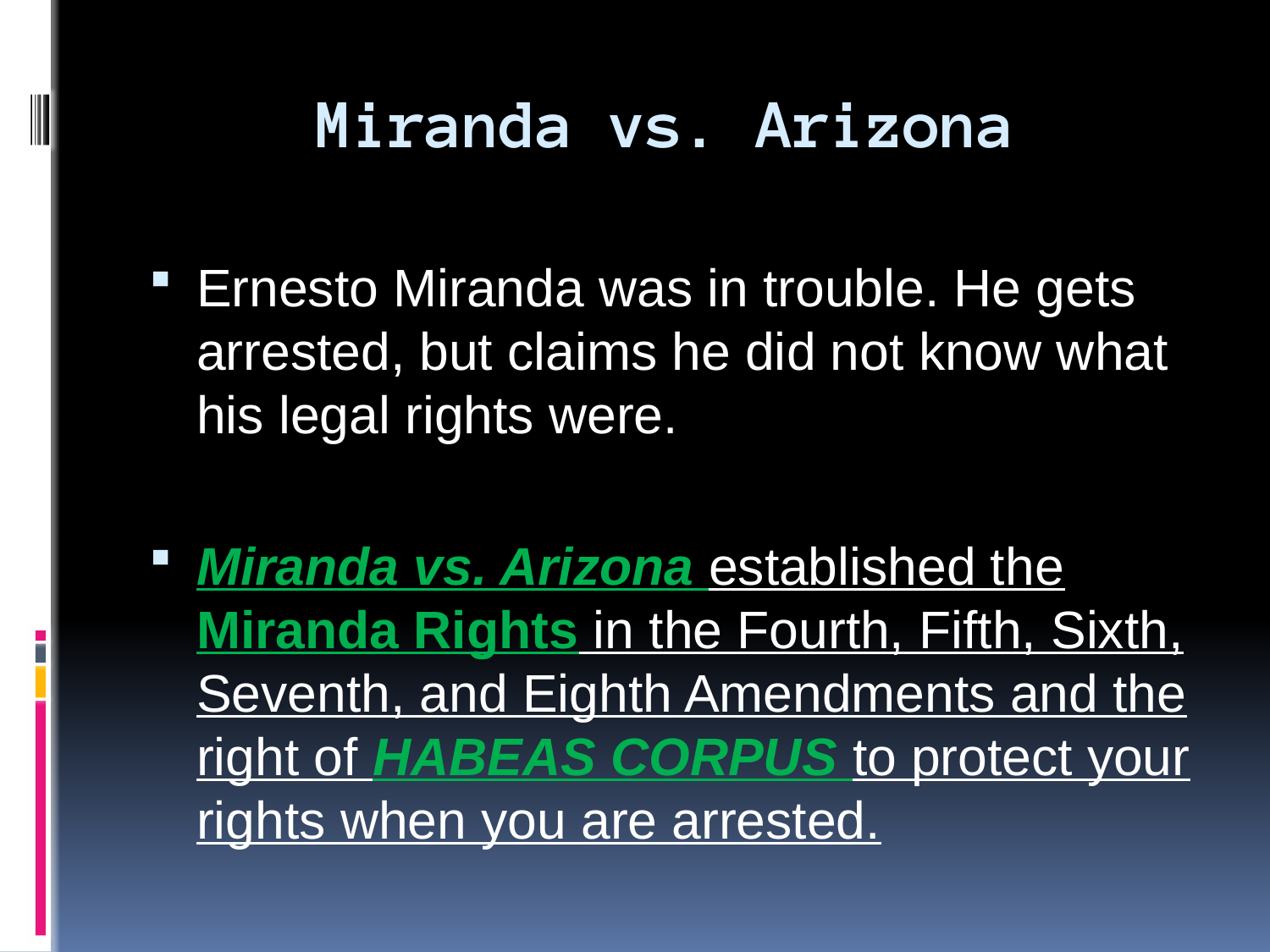

# Miranda vs. Arizona
Ernesto Miranda was in trouble. He gets arrested, but claims he did not know what his legal rights were.

Miranda vs. Arizona established the Miranda Rights in the Fourth, Fifth, Sixth, Seventh, and Eighth Amendments and the right of HABEAS CORPUS to protect your rights when you are arrested.